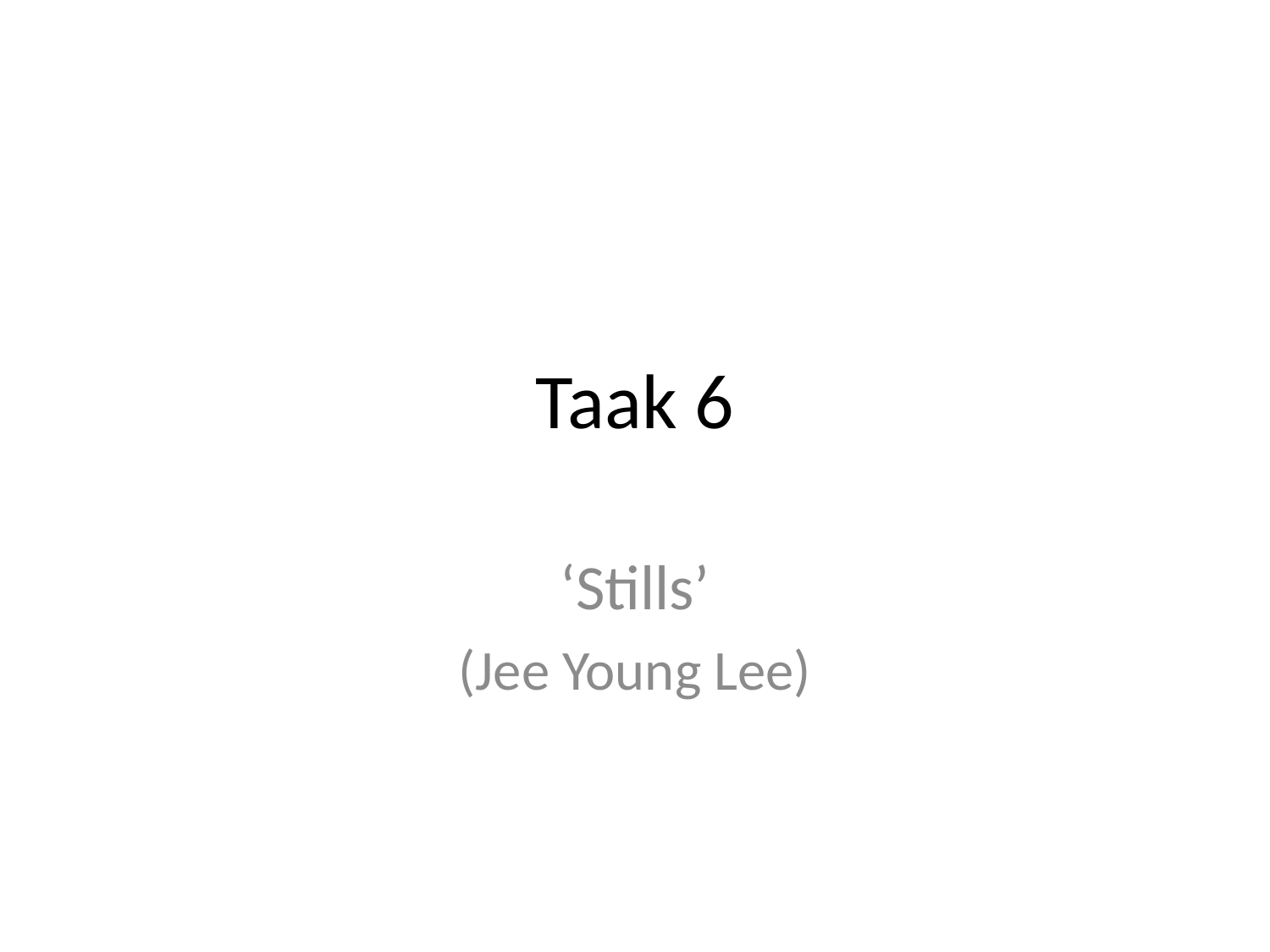

# Taak 6
‘Stills’
(Jee Young Lee)